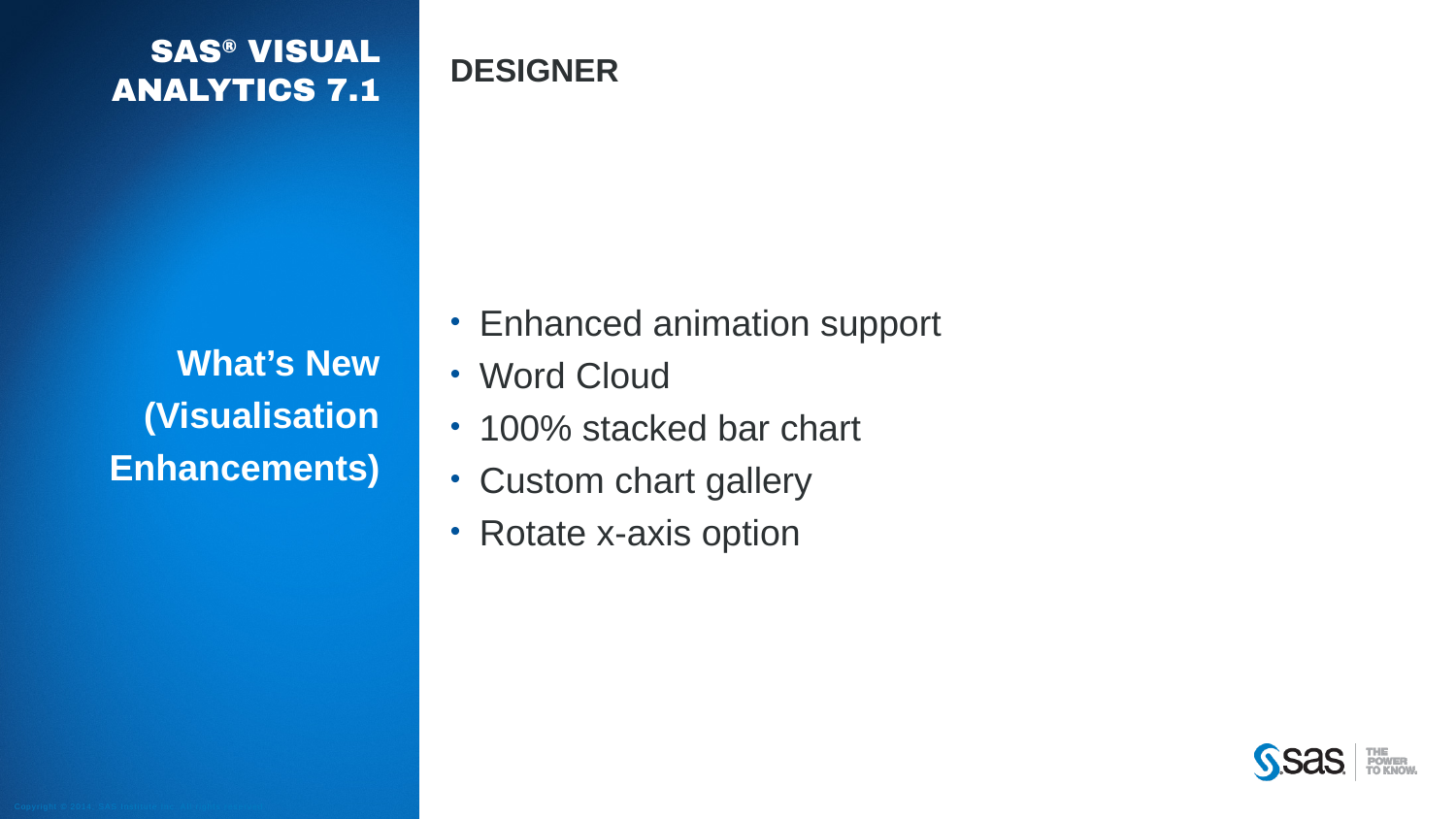

# SAS® Visual Analytics 7.1
Designer
Enhanced animation support
Word Cloud
100% stacked bar chart
Custom chart gallery
Rotate x-axis option
What’s New
(Visualisation Enhancements)